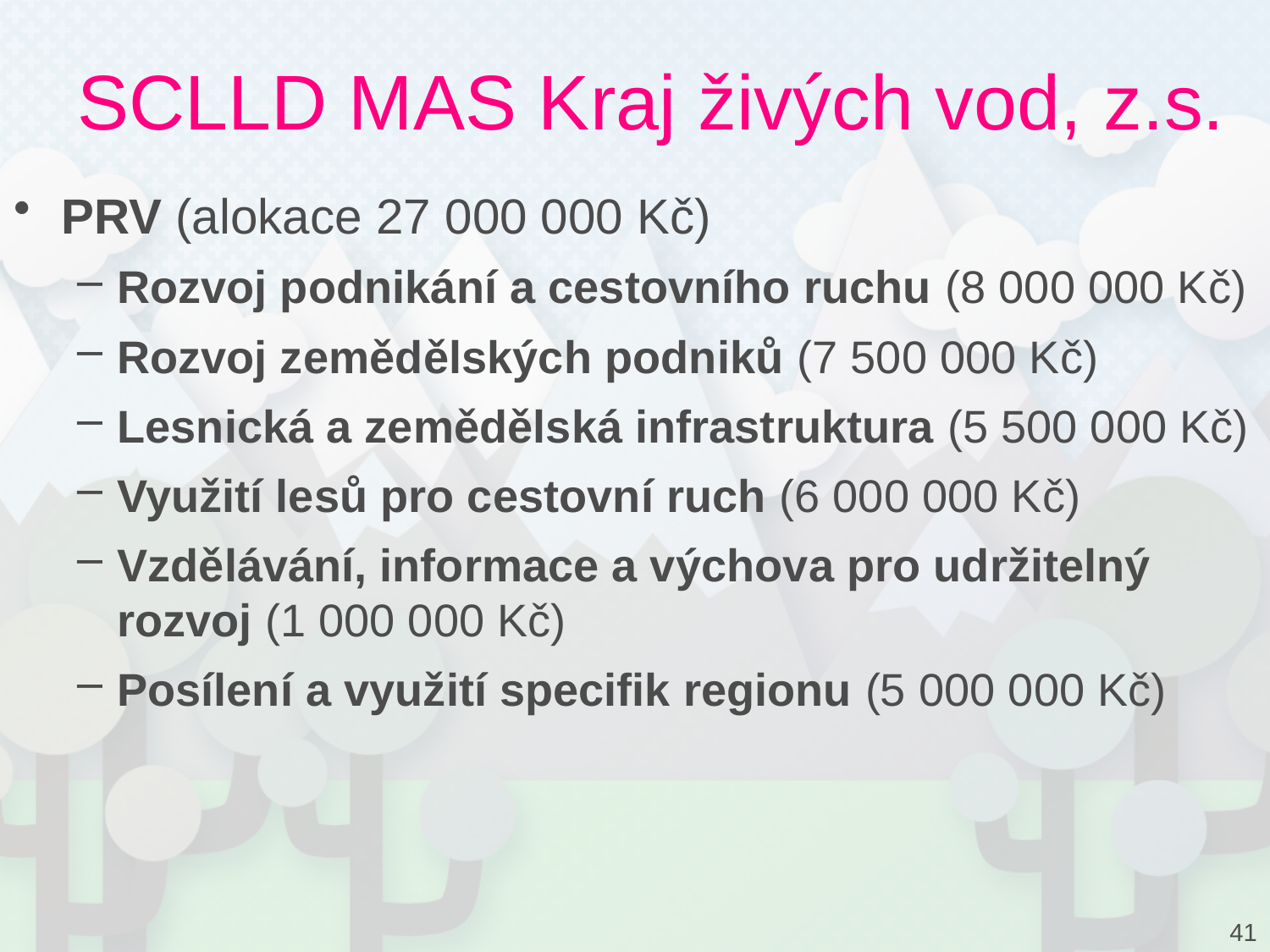

# SCLLD MAS Kraj živých vod, z.s.

PRV (alokace 27 000 000 Kč)
Rozvoj podnikání a cestovního ruchu (8 000 000 Kč)
Rozvoj zemědělských podniků (7 500 000 Kč)
Lesnická a zemědělská infrastruktura (5 500 000 Kč)
Využití lesů pro cestovní ruch (6 000 000 Kč)
Vzdělávání, informace a výchova pro udržitelný rozvoj (1 000 000 Kč)
Posílení a využití specifik regionu (5 000 000 Kč)

41